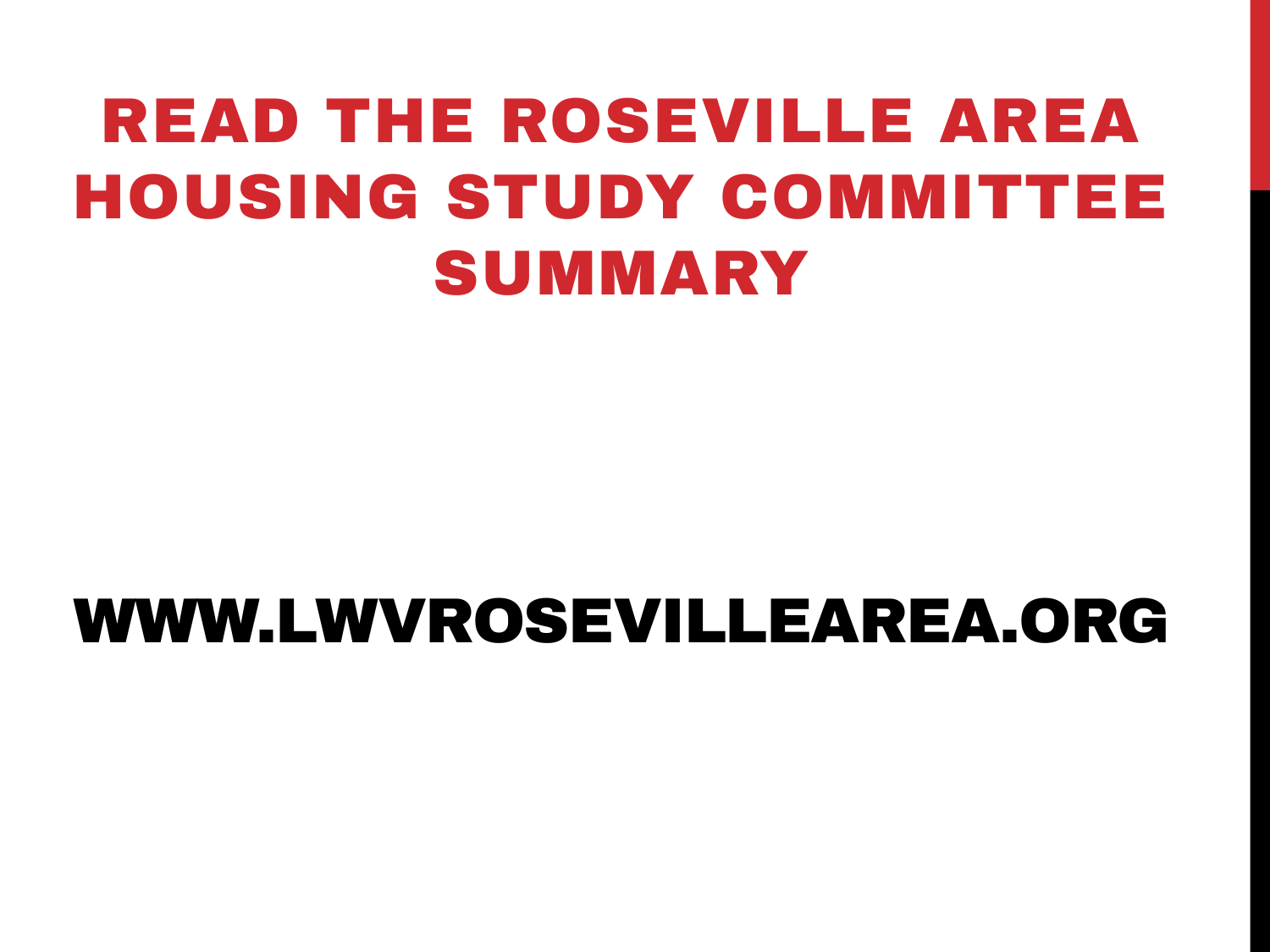

Read the Roseville Area Housing Study Committee Summary
# www.LWVRosevilleArea.org